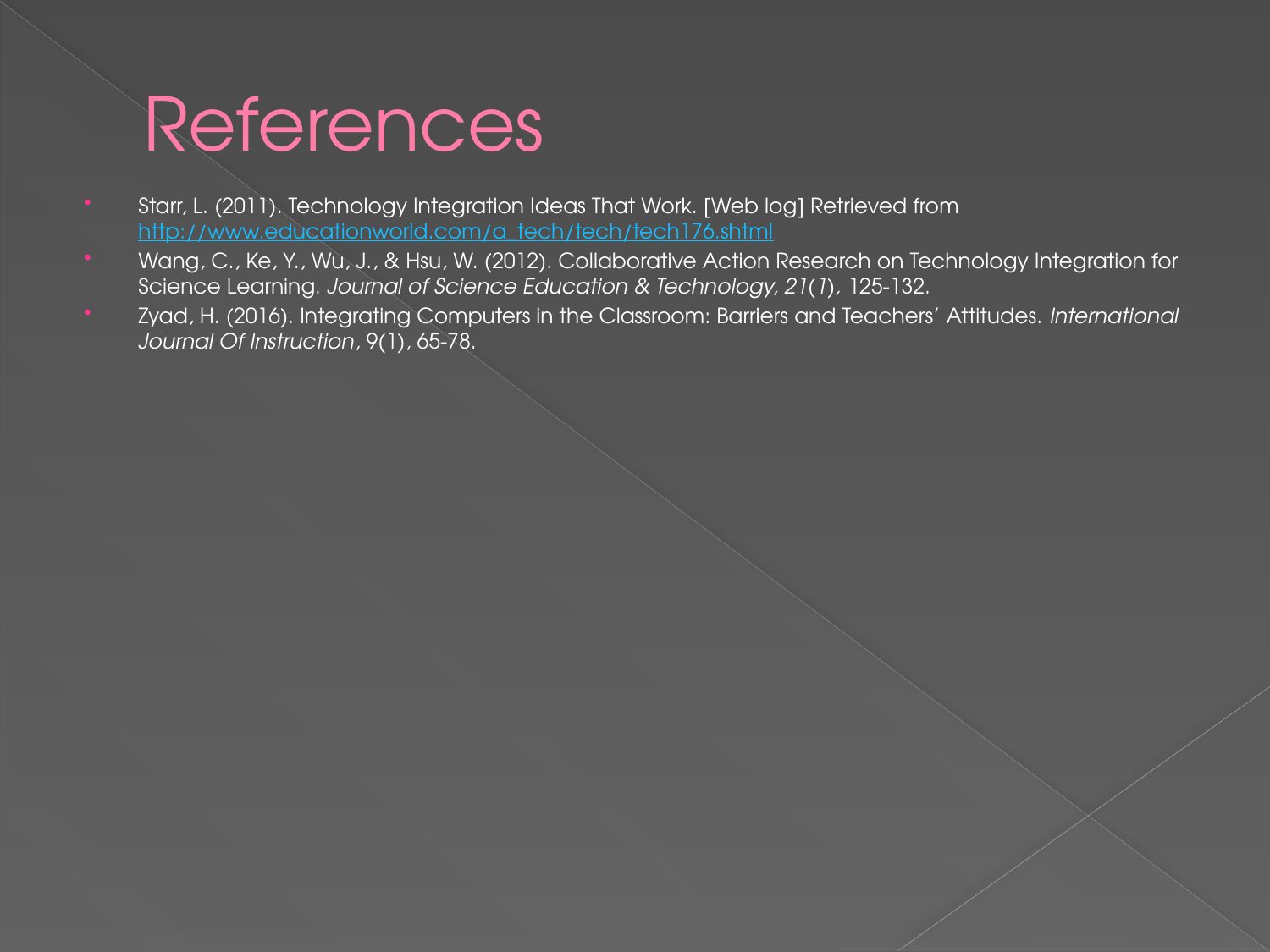

# References
Starr, L. (2011). Technology Integration Ideas That Work. [Web log] Retrieved from 	http://www.educationworld.com/a_tech/tech/tech176.shtml
Wang, C., Ke, Y., Wu, J., & Hsu, W. (2012). Collaborative Action Research on Technology Integration for Science Learning. Journal of Science Education & Technology, 21(1), 125-132.
Zyad, H. (2016). Integrating Computers in the Classroom: Barriers and Teachers’ Attitudes. International Journal Of Instruction, 9(1), 65-78.